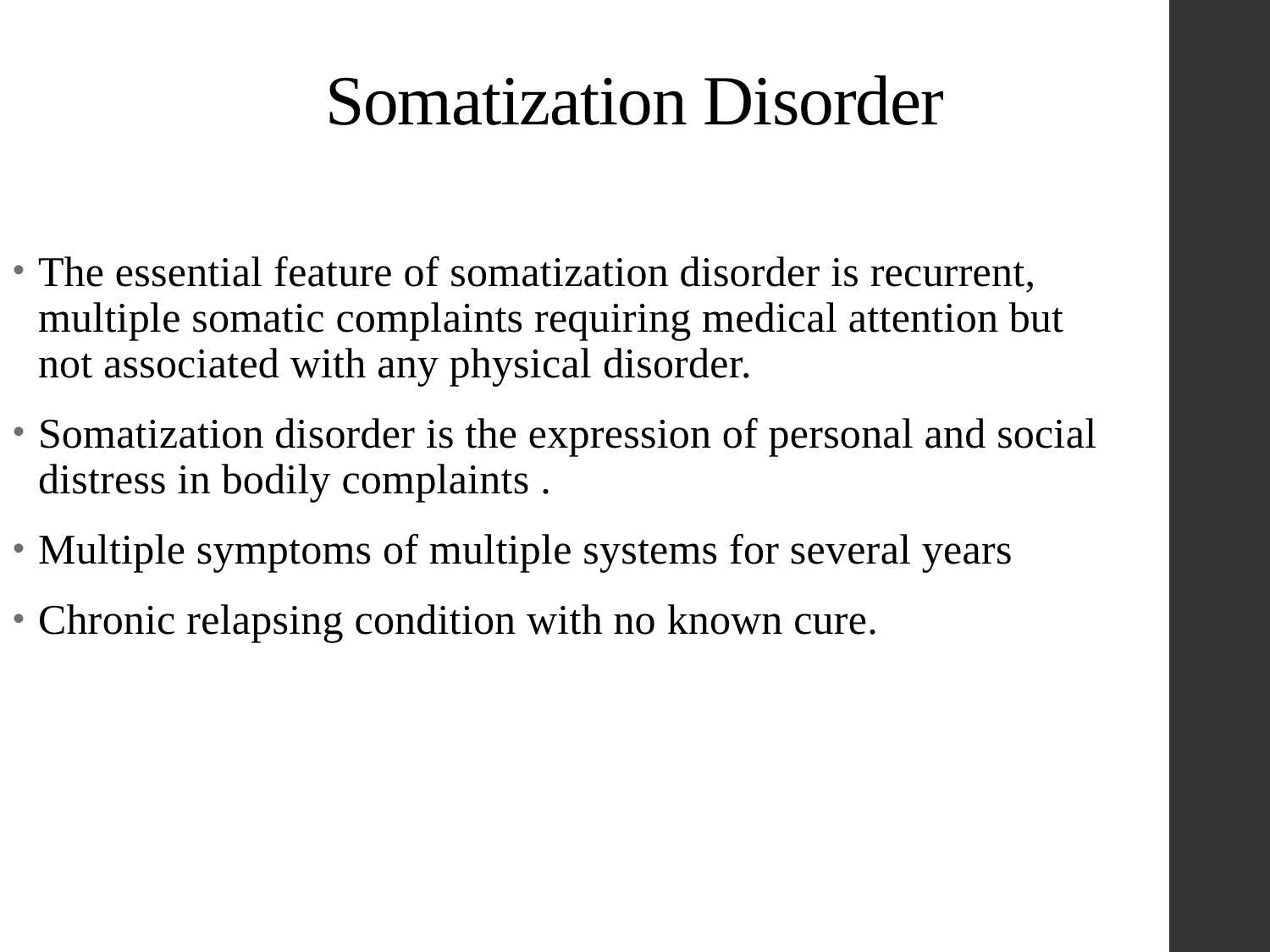

# Somatization Disorder
The essential feature of somatization disorder is recurrent, multiple somatic complaints requiring medical attention but not associated with any physical disorder.
Somatization disorder is the expression of personal and social distress in bodily complaints .
Multiple symptoms of multiple systems for several years
Chronic relapsing condition with no known cure.